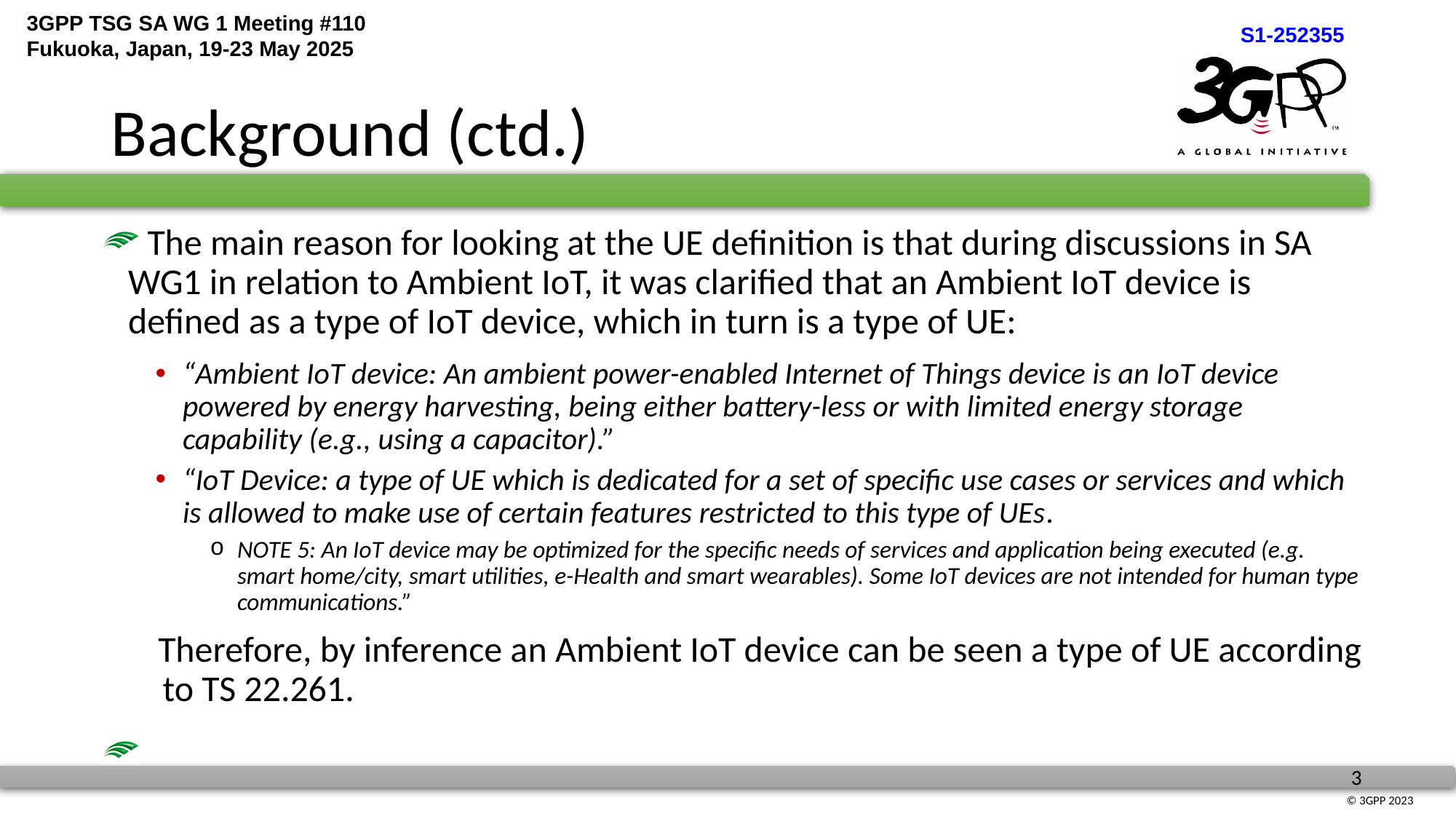

# Background (ctd.)
 The main reason for looking at the UE definition is that during discussions in SA WG1 in relation to Ambient IoT, it was clarified that an Ambient IoT device is defined as a type of IoT device, which in turn is a type of UE:
“Ambient IoT device: An ambient power-enabled Internet of Things device is an IoT device powered by energy harvesting, being either battery-less or with limited energy storage capability (e.g., using a capacitor).”
“IoT Device: a type of UE which is dedicated for a set of specific use cases or services and which is allowed to make use of certain features restricted to this type of UEs.
NOTE 5: An IoT device may be optimized for the specific needs of services and application being executed (e.g. smart home/city, smart utilities, e-Health and smart wearables). Some IoT devices are not intended for human type communications.”
       Therefore, by inference an Ambient IoT device can be seen a type of UE according  to TS 22.261.